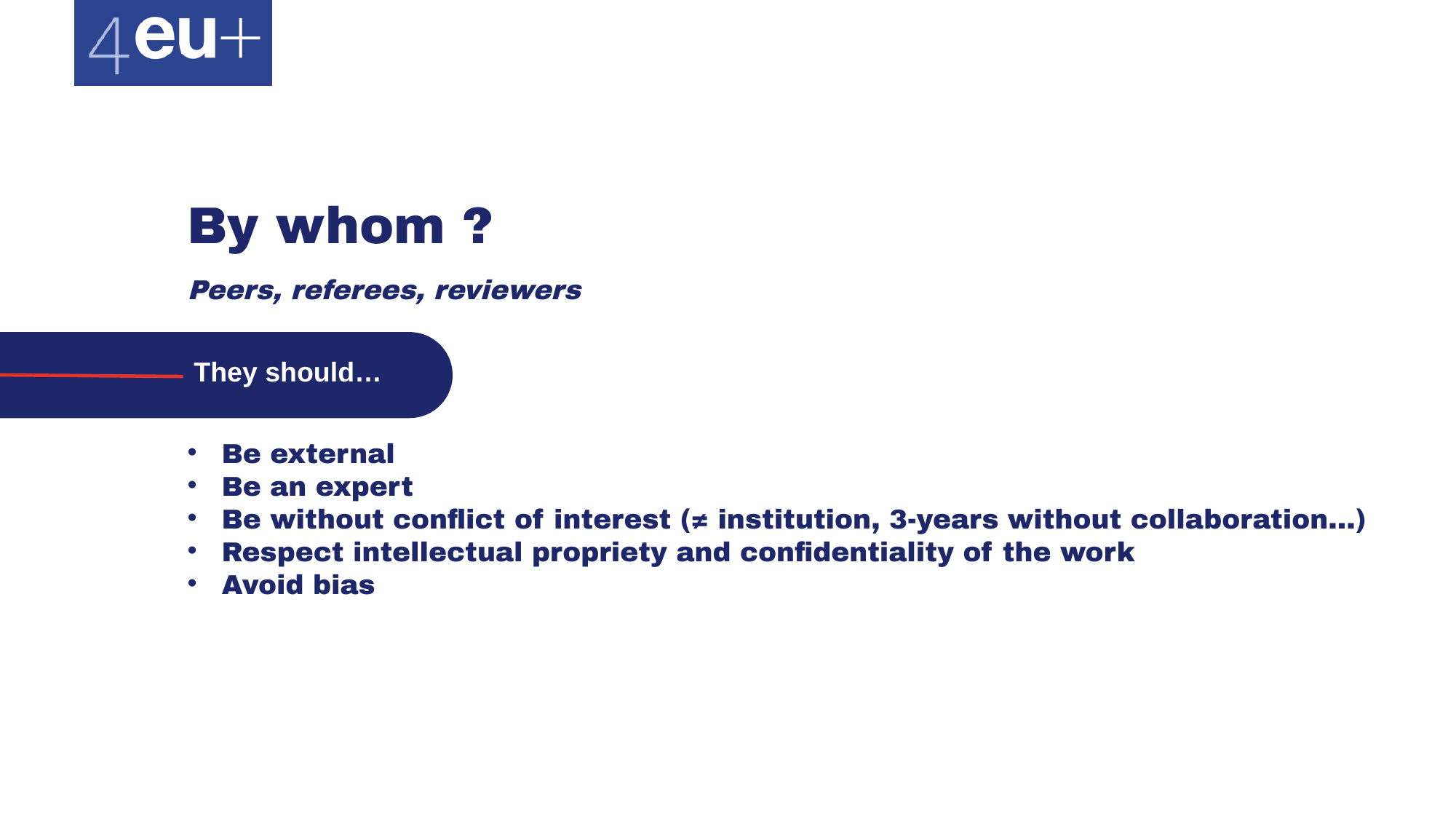

# By whom ?

Peers, referees, reviewers

Be external
Be an expert
Be without conflict of interest (≠ institution, 3-years without collaboration…)
Respect intellectual propriety and confidentiality of the work
Avoid bias

They should…